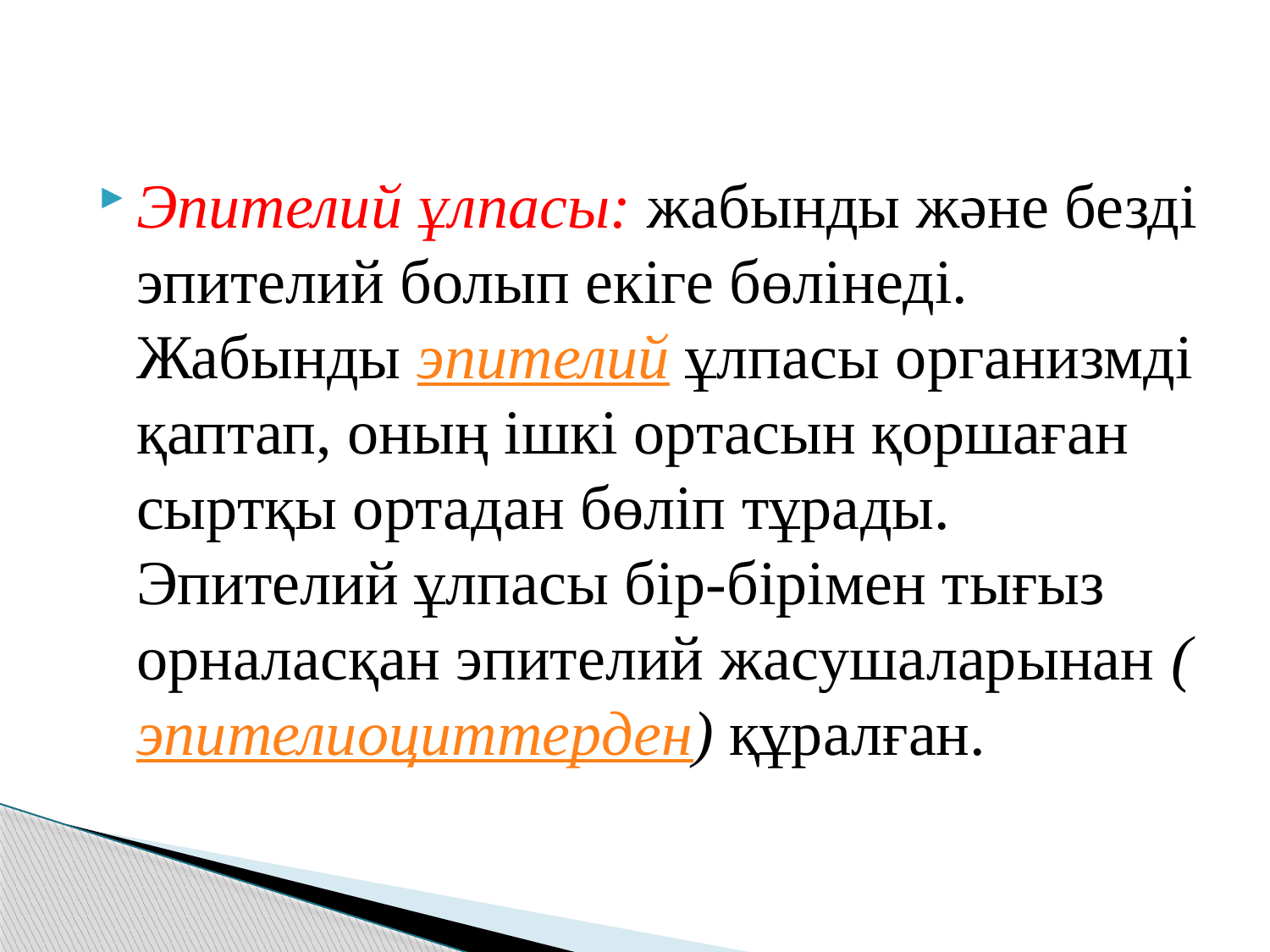

Эпителий ұлпасы: жабынды және безді эпителий болып екіге бөлінеді. Жабынды эпителий ұлпасы организмді қаптап, оның ішкі ортасын қоршаған сыртқы ортадан бөліп тұрады. Эпителий ұлпасы бір-бірімен тығыз орналасқан эпителий жасушаларынан (эпителиоциттерден) құралған.